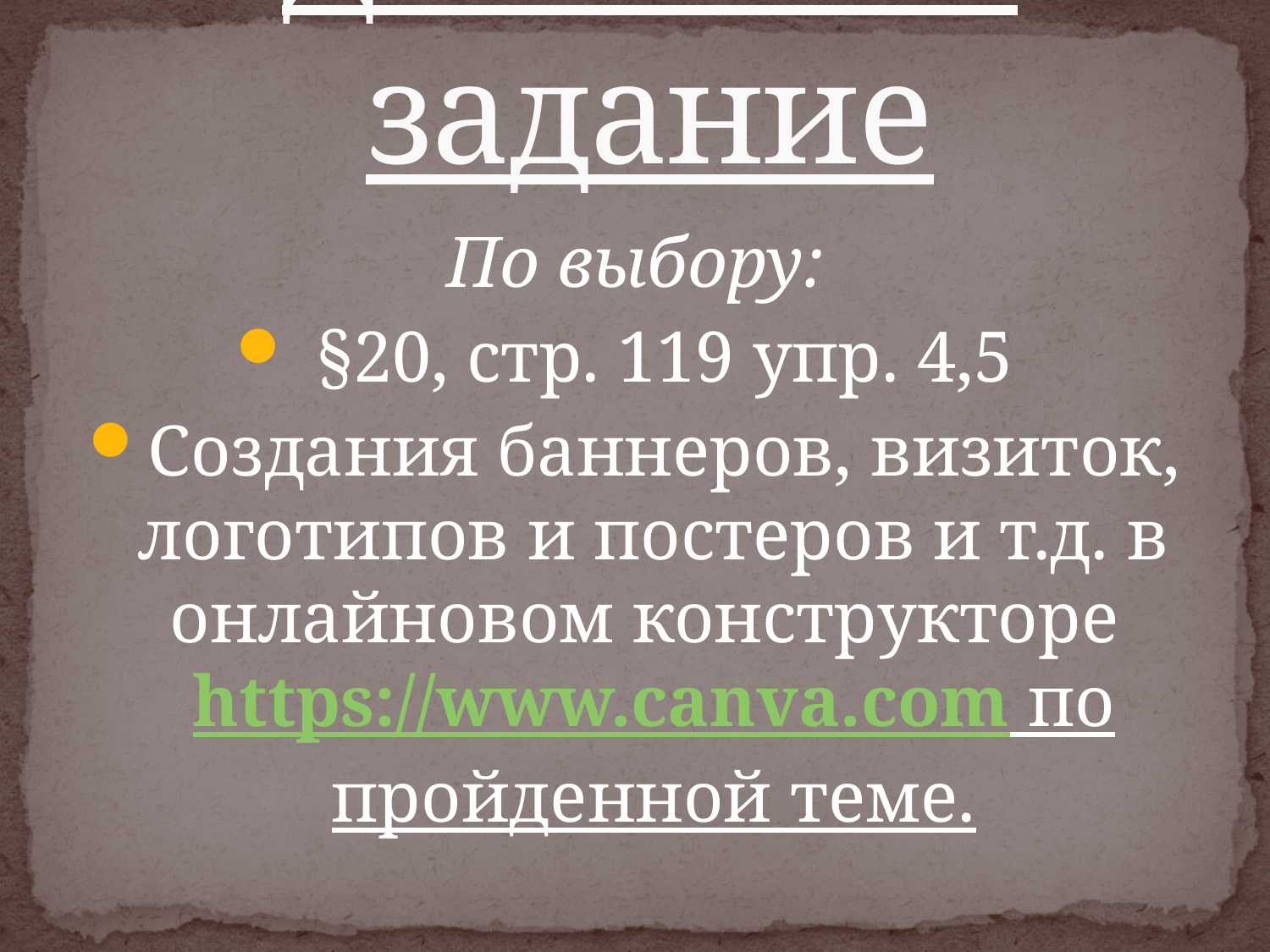

# Домашнее задание
По выбору:
 §20, стр. 119 упр. 4,5
Создания баннеров, визиток, логотипов и постеров и т.д. в онлайновом конструкторе https://www.canva.com по пройденной теме.